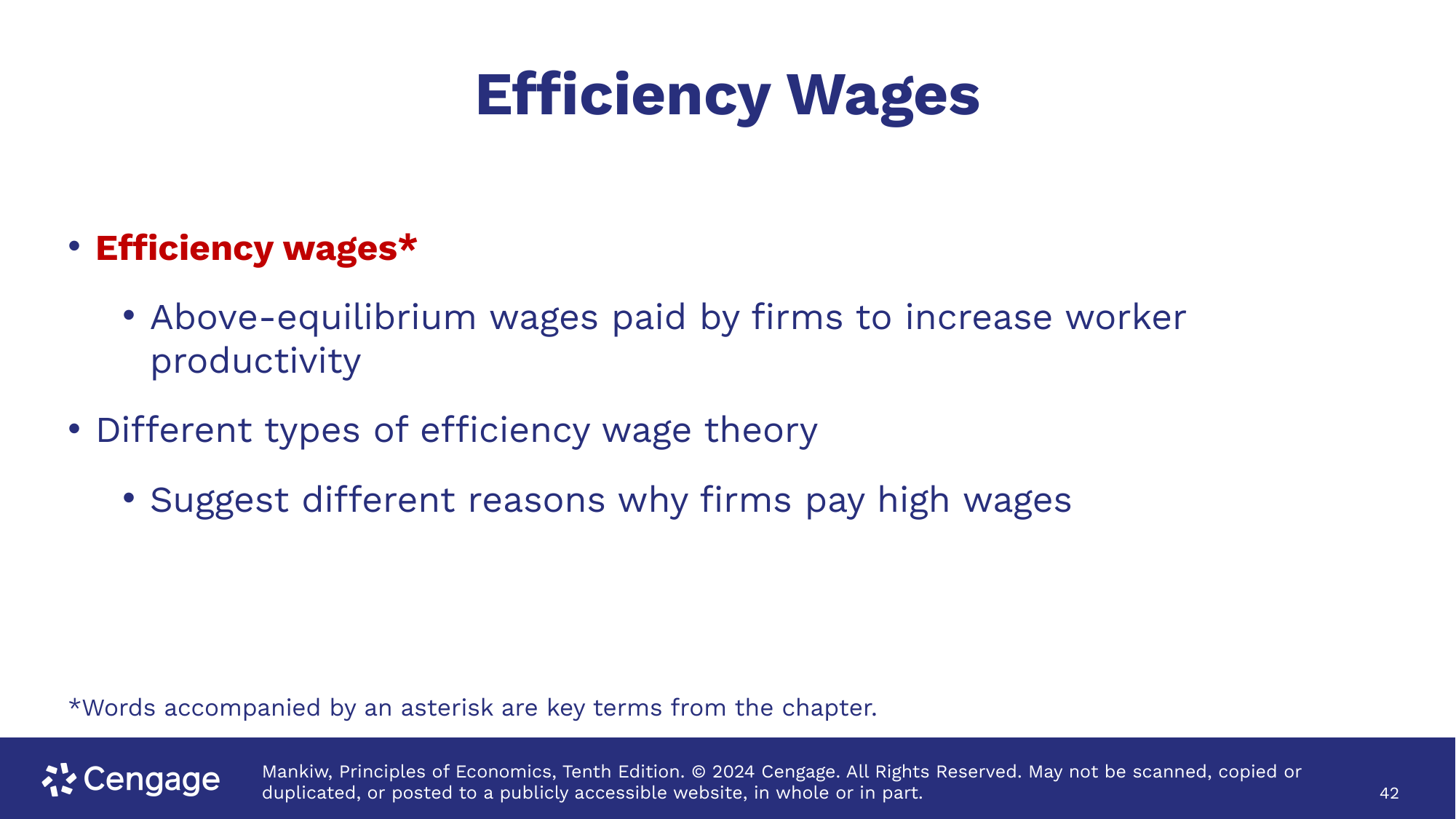

# Efficiency Wages
Efficiency wages*
Above-equilibrium wages paid by firms to increase worker productivity
Different types of efficiency wage theory
Suggest different reasons why firms pay high wages
*Words accompanied by an asterisk are key terms from the chapter.